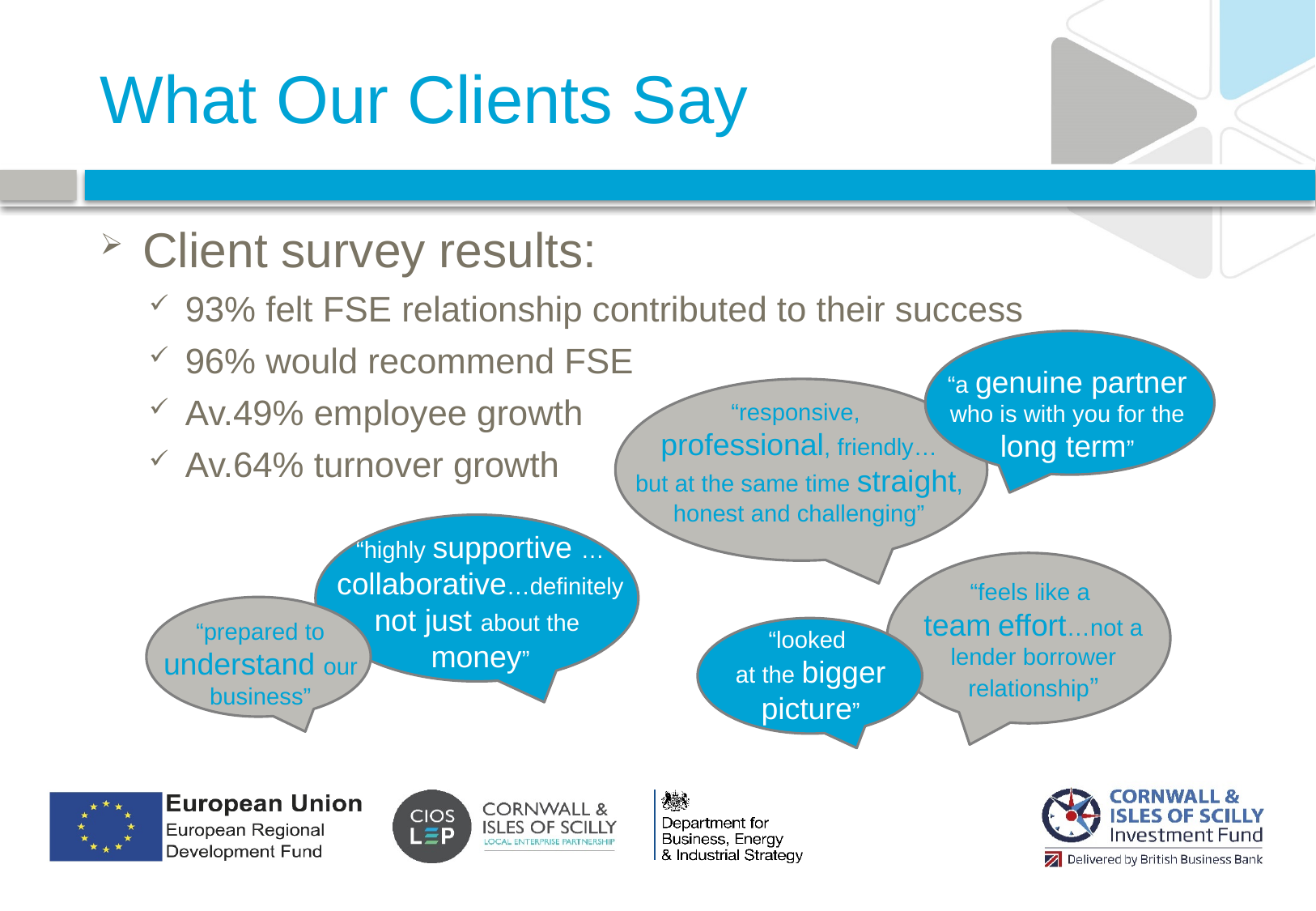

# What Our Clients Say
Client survey results:
93% felt FSE relationship contributed to their success
96% would recommend FSE
Av.49% employee growth
Av.64% turnover growth

“a genuine partner who is with you for the long term”

“responsive,
professional, friendly…
but at the same time straight, honest and challenging”

“highly supportive …collaborative…definitely not just about the
money”

“feels like a
team effort…not a lender borrower relationship”

“prepared to understand our business”

“looked
at the bigger picture”